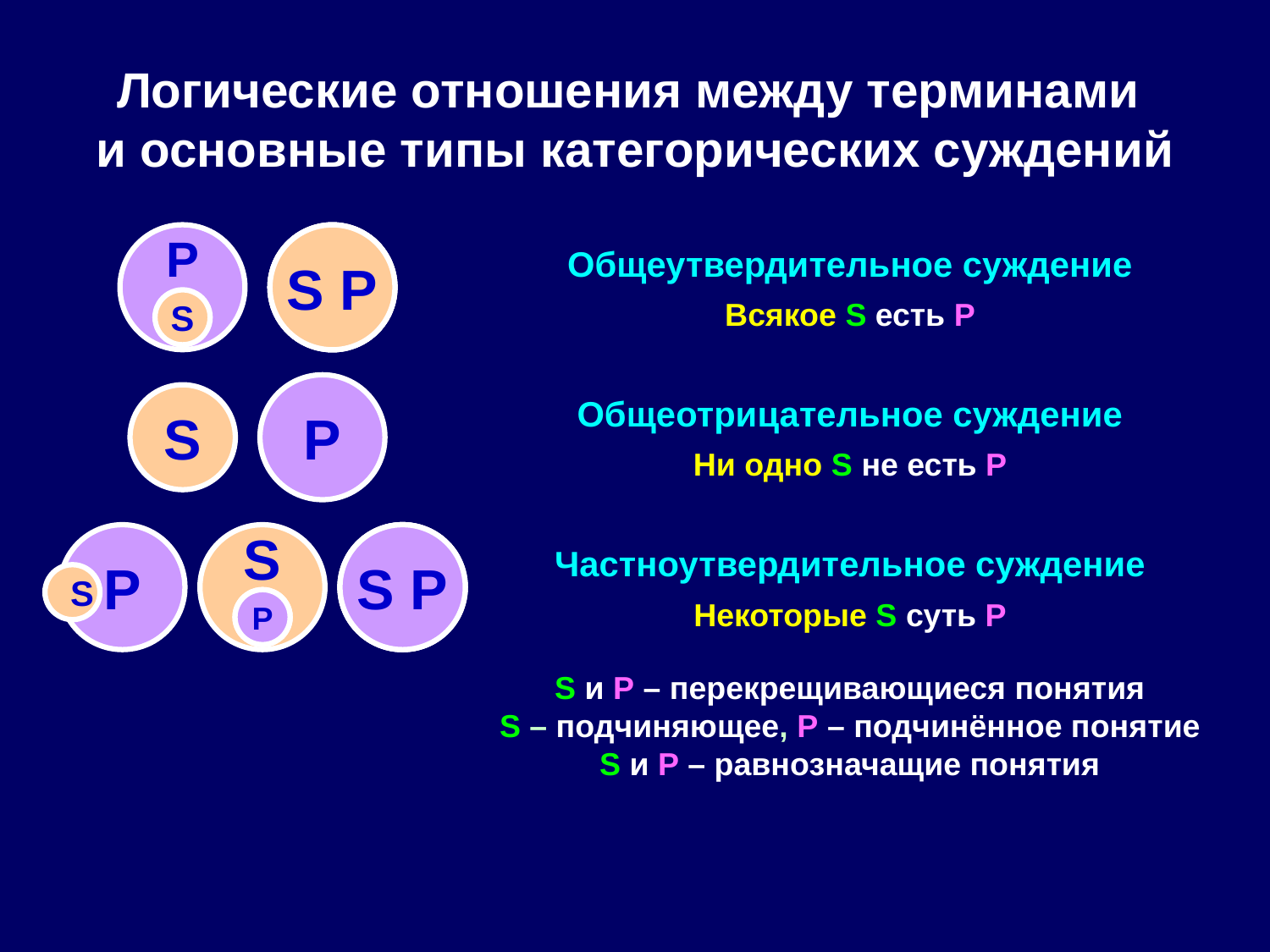

# Логические отношения между терминами и основные типы категорических суждений
P
Общеутвердительное суждение
Всякое S есть P
P
S
S P
S
P
Общеотрицательное суждение
Ни одно S не есть P
S
P
S
S
P
S P
Частноутвердительное суждение
Некоторые S суть P
  S
P
P
S и P – перекрещивающиеся понятия
S – подчиняющее, P – подчинённое понятие
S и P – равнозначащие понятия